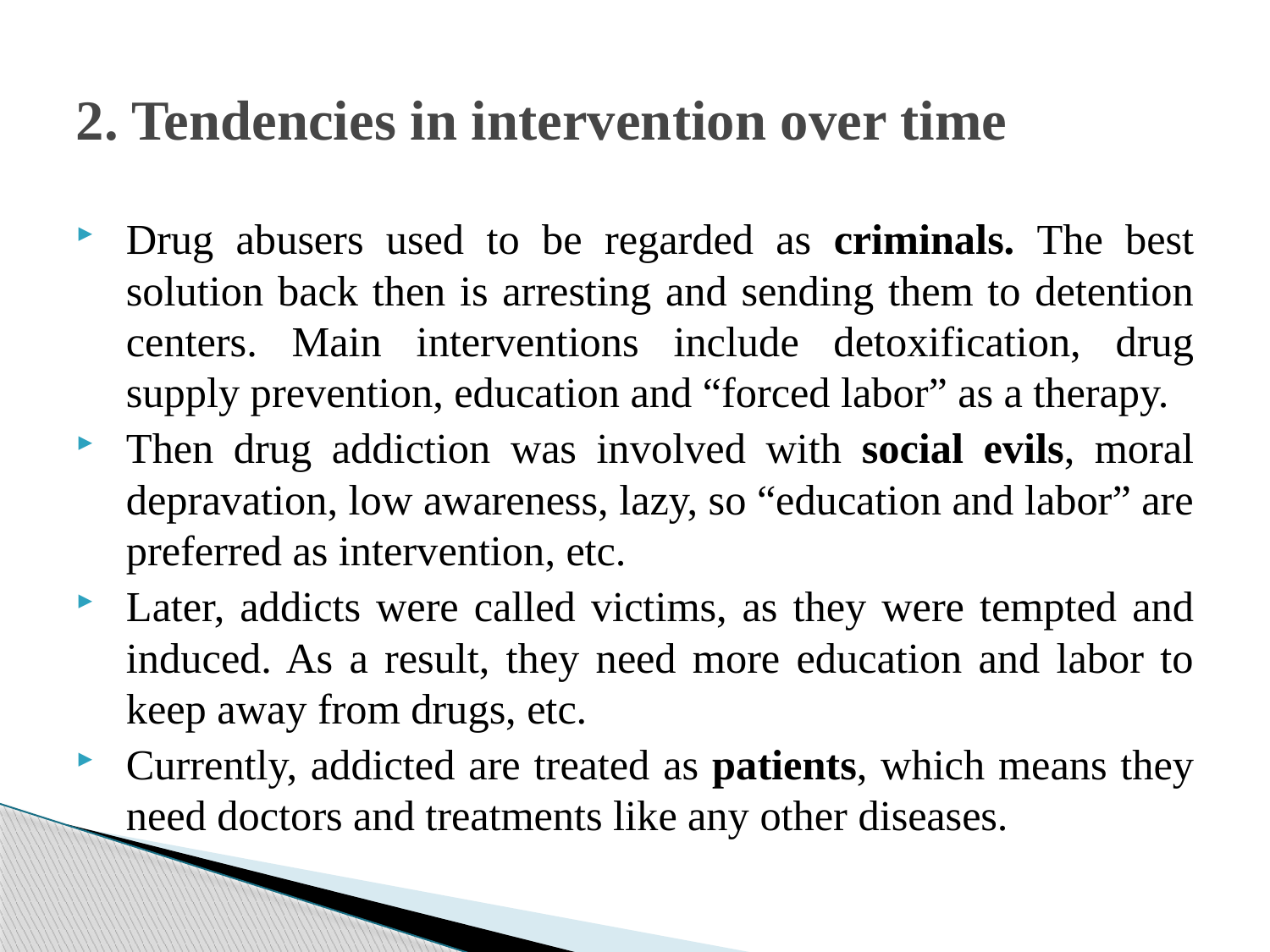

# 2. Tendencies in intervention over time
Drug abusers used to be regarded as criminals. The best solution back then is arresting and sending them to detention centers. Main interventions include detoxification, drug supply prevention, education and “forced labor” as a therapy.
Then drug addiction was involved with social evils, moral depravation, low awareness, lazy, so “education and labor” are preferred as intervention, etc.
Later, addicts were called victims, as they were tempted and induced. As a result, they need more education and labor to keep away from drugs, etc.
Currently, addicted are treated as patients, which means they need doctors and treatments like any other diseases.